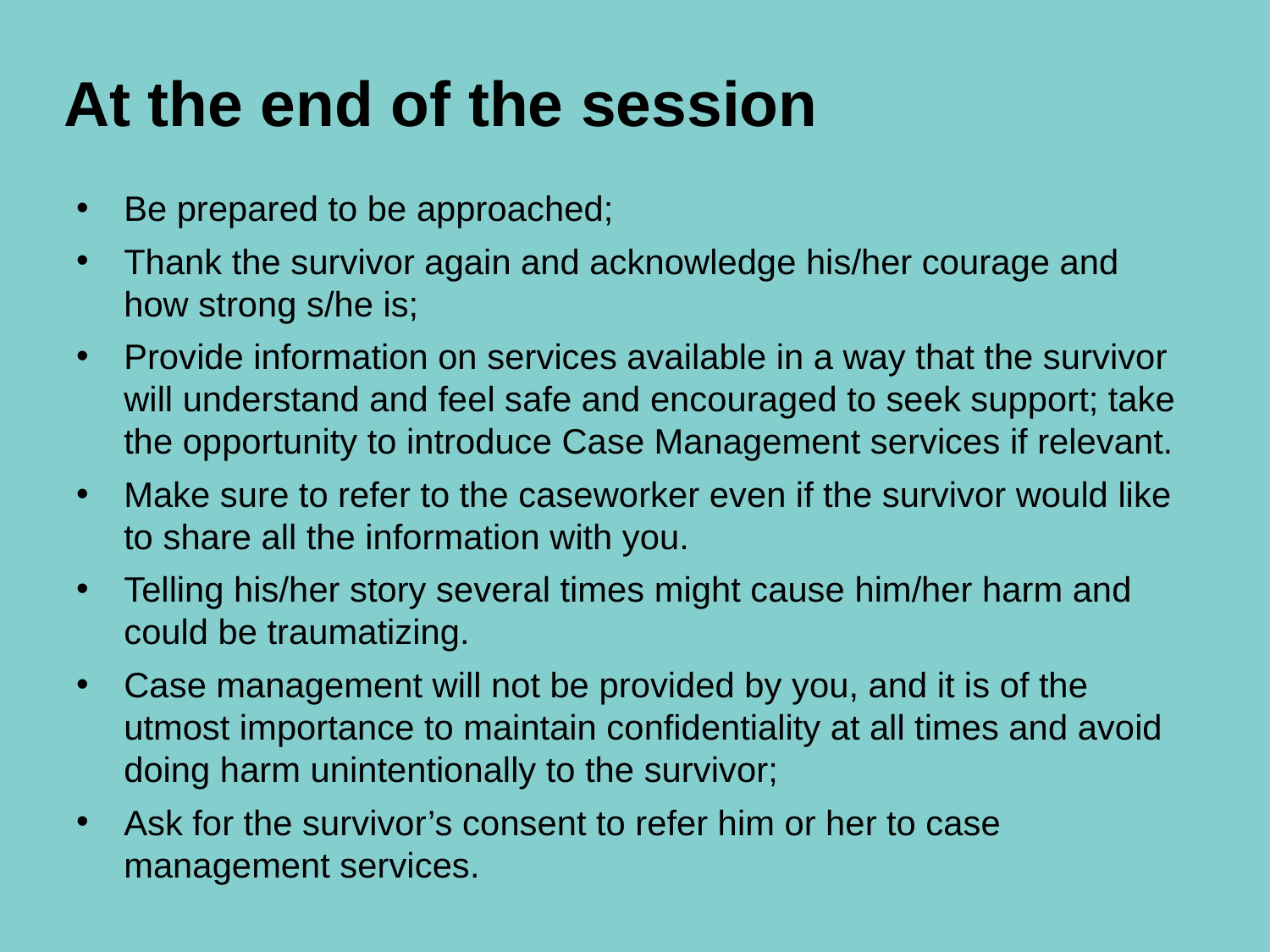

# At the end of the session
Be prepared to be approached;
Thank the survivor again and acknowledge his/her courage and how strong s/he is;
Provide information on services available in a way that the survivor will understand and feel safe and encouraged to seek support; take the opportunity to introduce Case Management services if relevant.
Make sure to refer to the caseworker even if the survivor would like to share all the information with you.
Telling his/her story several times might cause him/her harm and could be traumatizing.
Case management will not be provided by you, and it is of the utmost importance to maintain confidentiality at all times and avoid doing harm unintentionally to the survivor;
Ask for the survivor’s consent to refer him or her to case management services.